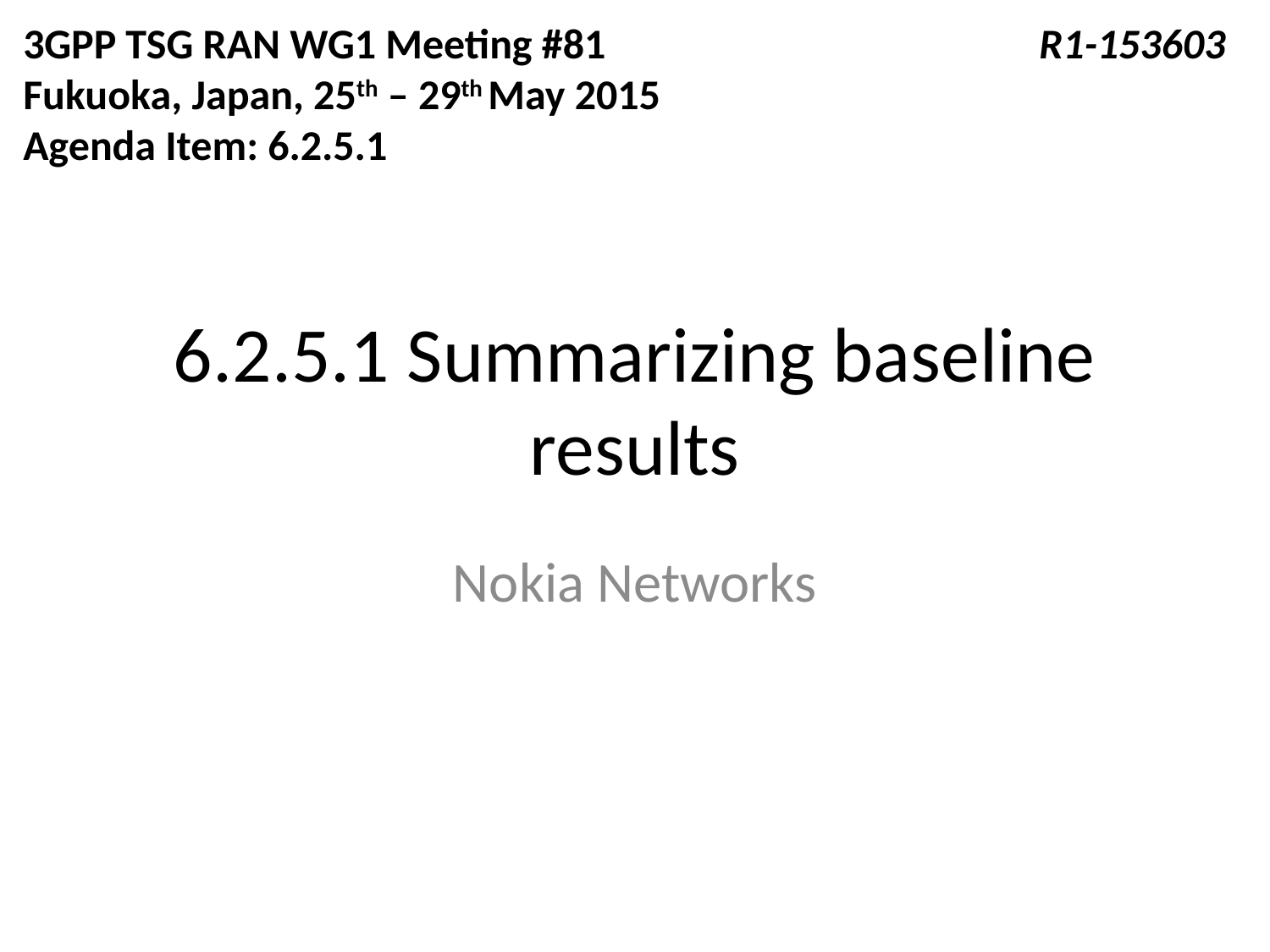

3GPP TSG RAN WG1 Meeting #81				R1-153603
Fukuoka, Japan, 25th – 29th May 2015
Agenda Item: 6.2.5.1
# 6.2.5.1 Summarizing baseline results
Nokia Networks